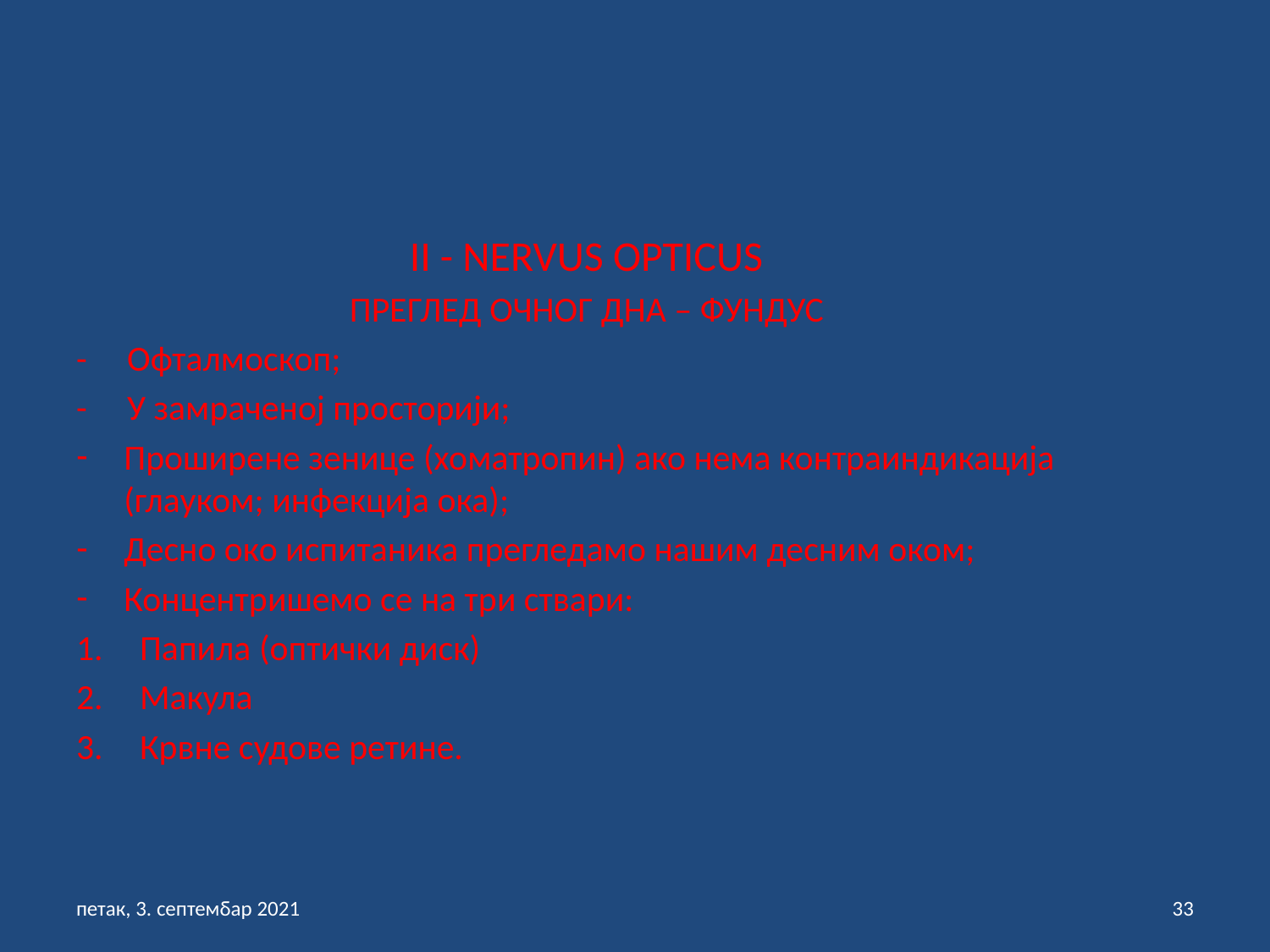

II - NERVUS OPTICUS
                                  ПРЕГЛЕД ОЧНОГ ДНА – ФУНДУС
-     Офталмоскоп;
-     У замраченој просторији;
Проширене зенице (хоматропин) ако нема контраиндикација (глауком; инфекција ока);
Десно око испитаника прегледамо нашим десним оком;
Концентришемо се на три ствари:
Папила (оптички диск)
Макула
Крвне судове ретине.

петак, 3. септембар 2021
33